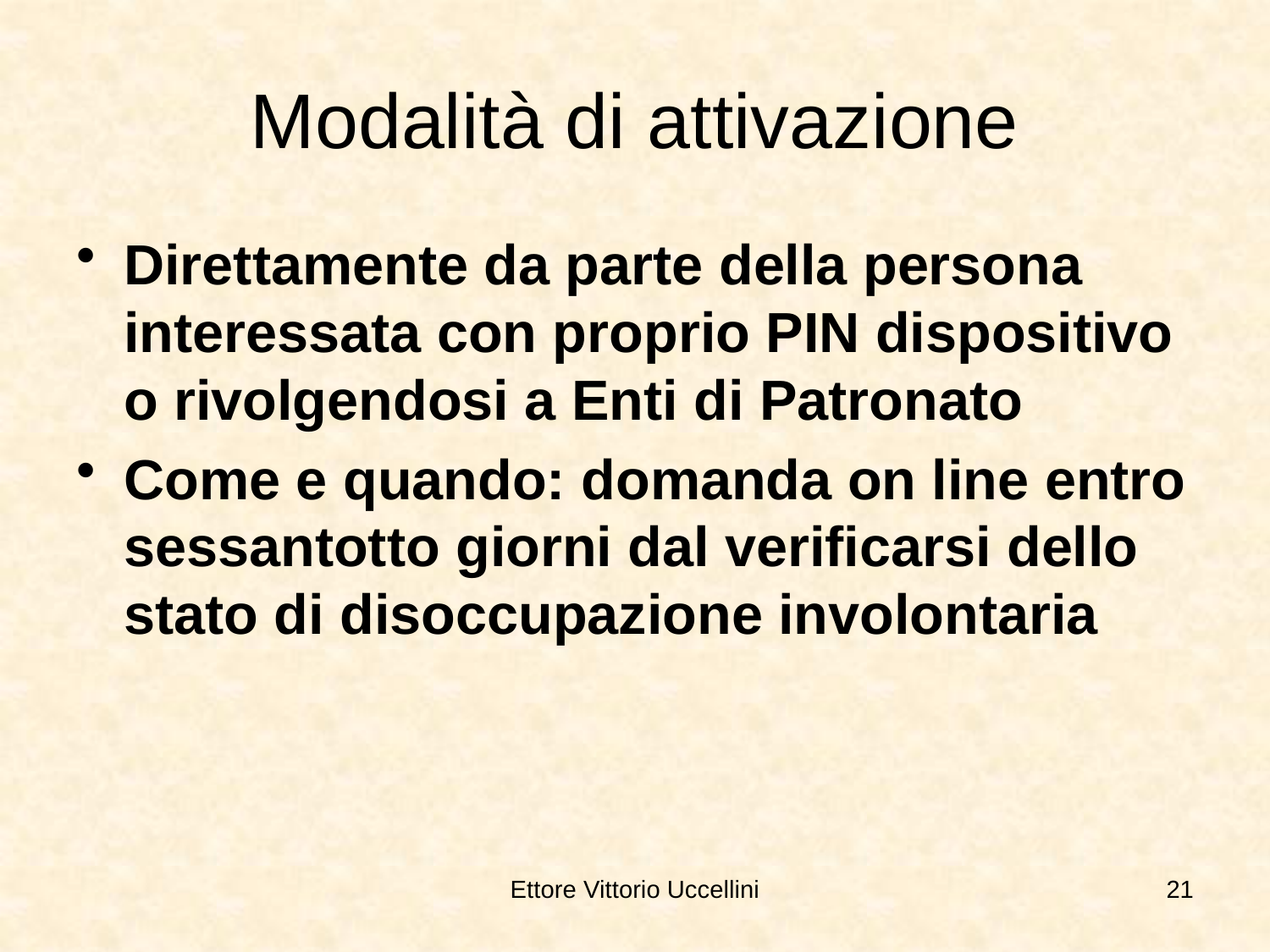

# Modalità di attivazione
Direttamente da parte della persona interessata con proprio PIN dispositivo o rivolgendosi a Enti di Patronato
Come e quando: domanda on line entro sessantotto giorni dal verificarsi dello stato di disoccupazione involontaria

Ettore Vittorio Uccellini
21